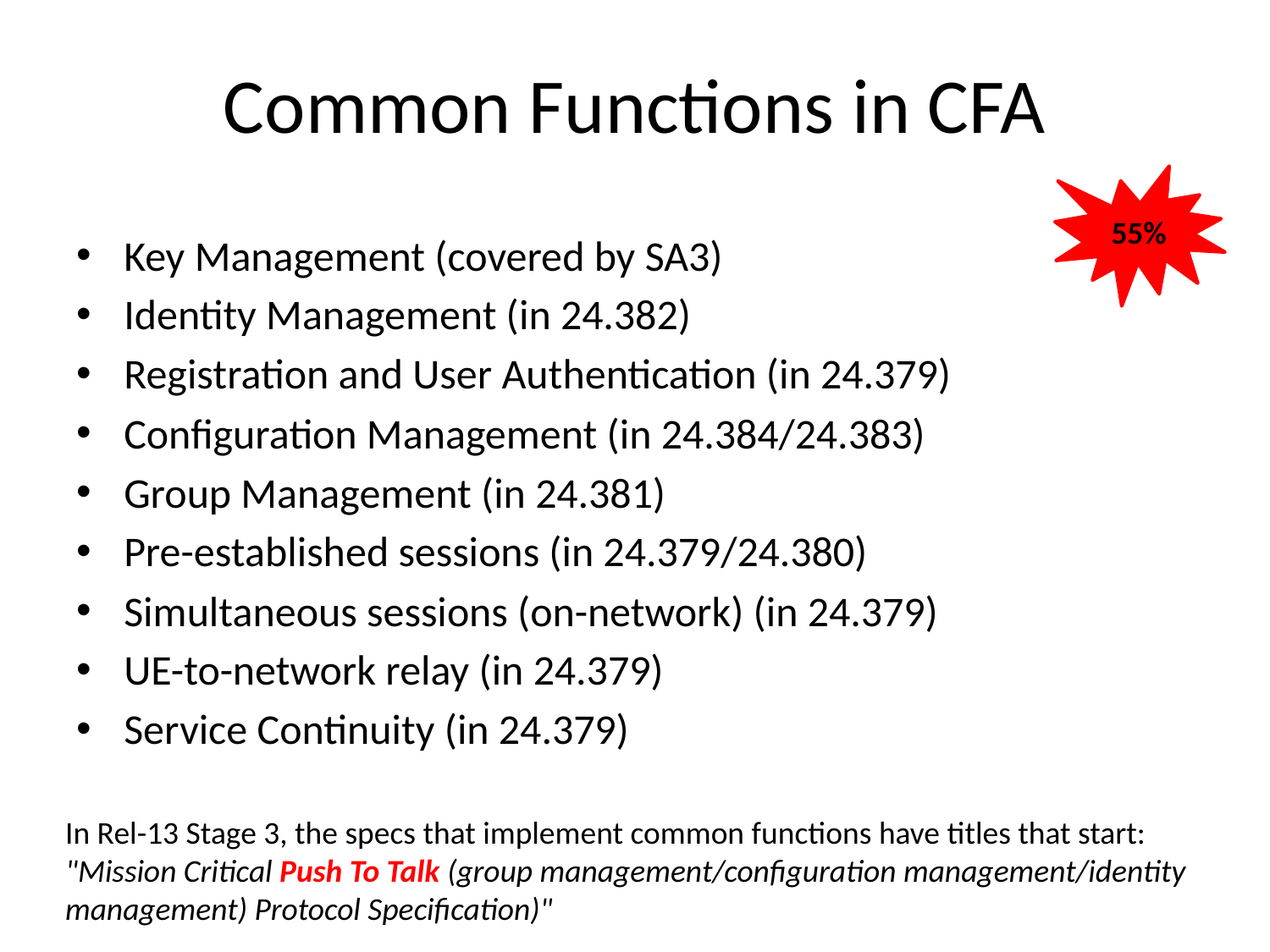

# Common Functions in CFA
55%
Key Management (covered by SA3)
Identity Management (in 24.382)
Registration and User Authentication (in 24.379)
Configuration Management (in 24.384/24.383)
Group Management (in 24.381)
Pre-established sessions (in 24.379/24.380)
Simultaneous sessions (on-network) (in 24.379)
UE-to-network relay (in 24.379)
Service Continuity (in 24.379)
In Rel-13 Stage 3, the specs that implement common functions have titles that start: "Mission Critical Push To Talk (group management/configuration management/identity management) Protocol Specification)"